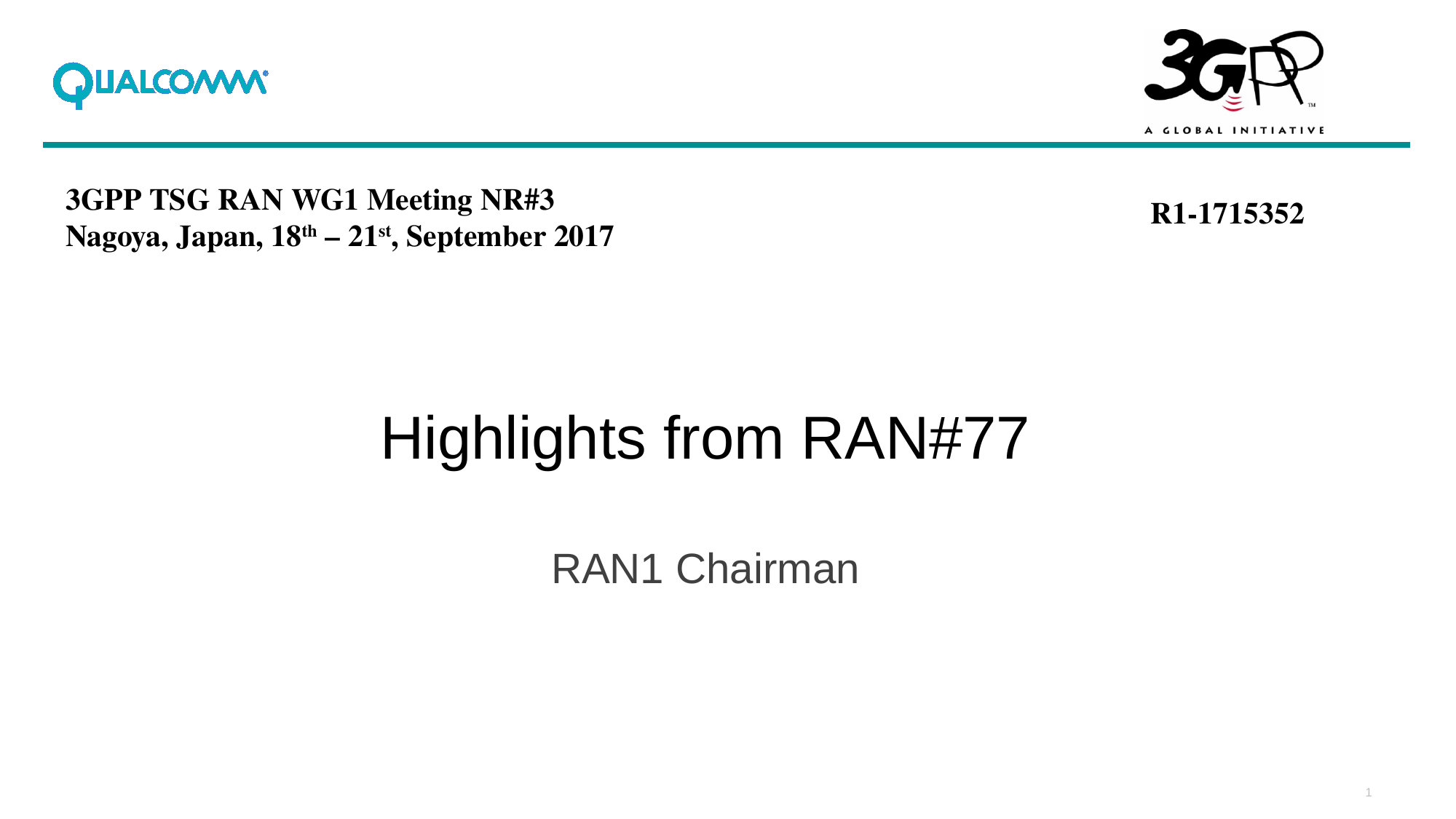

3GPP TSG RAN WG1 Meeting NR#3
Nagoya, Japan, 18th – 21st, September 2017
R1-1715352
Highlights from RAN#77

RAN1 Chairman